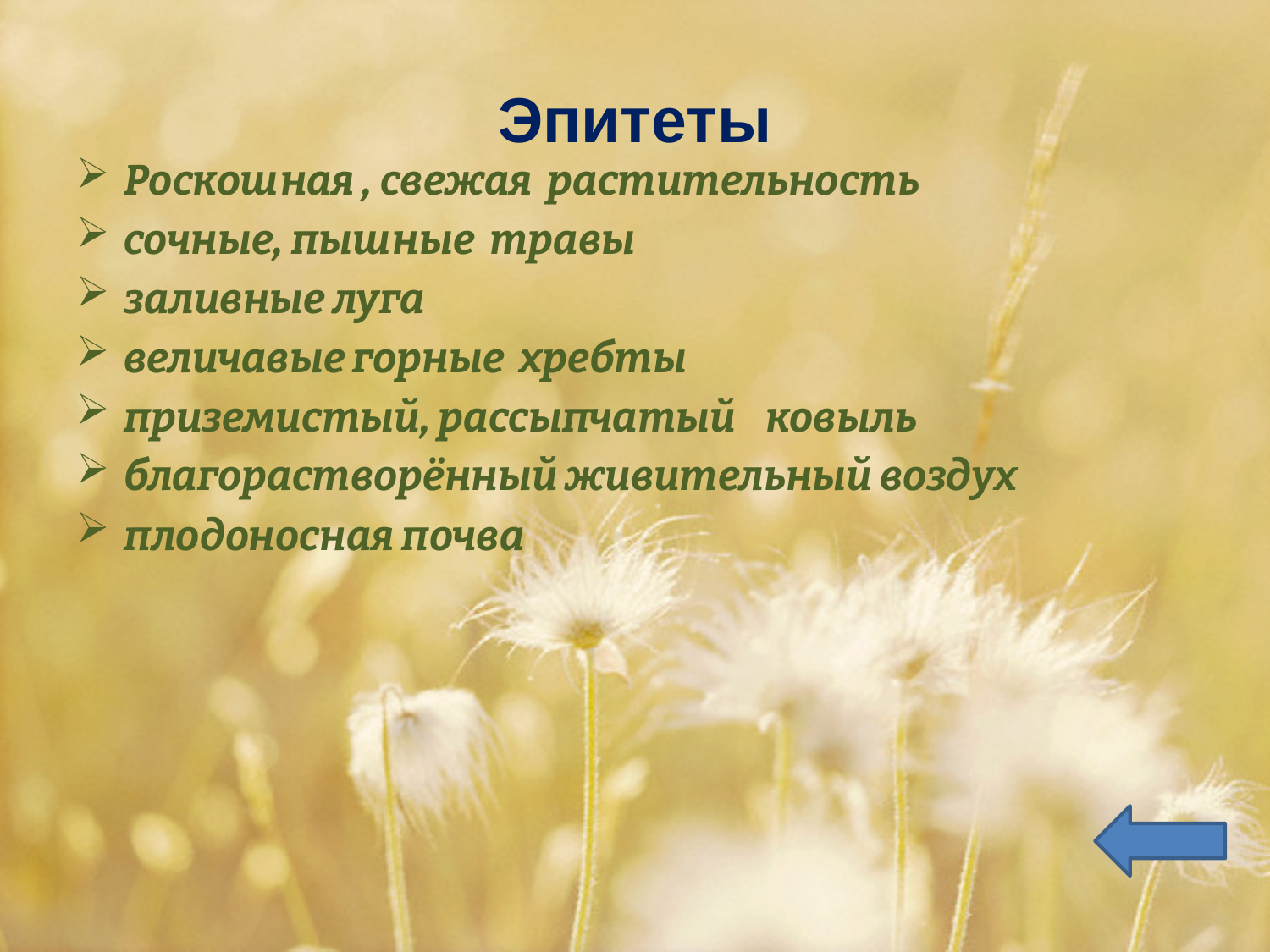

# Эпитеты
Роскошная , свежая  растительность
сочные, пышные  травы
заливные луга
величавые горные  хребты
приземистый, рассыпчатый    ковыль
благорастворённый живительный воздух
плодоносная почва